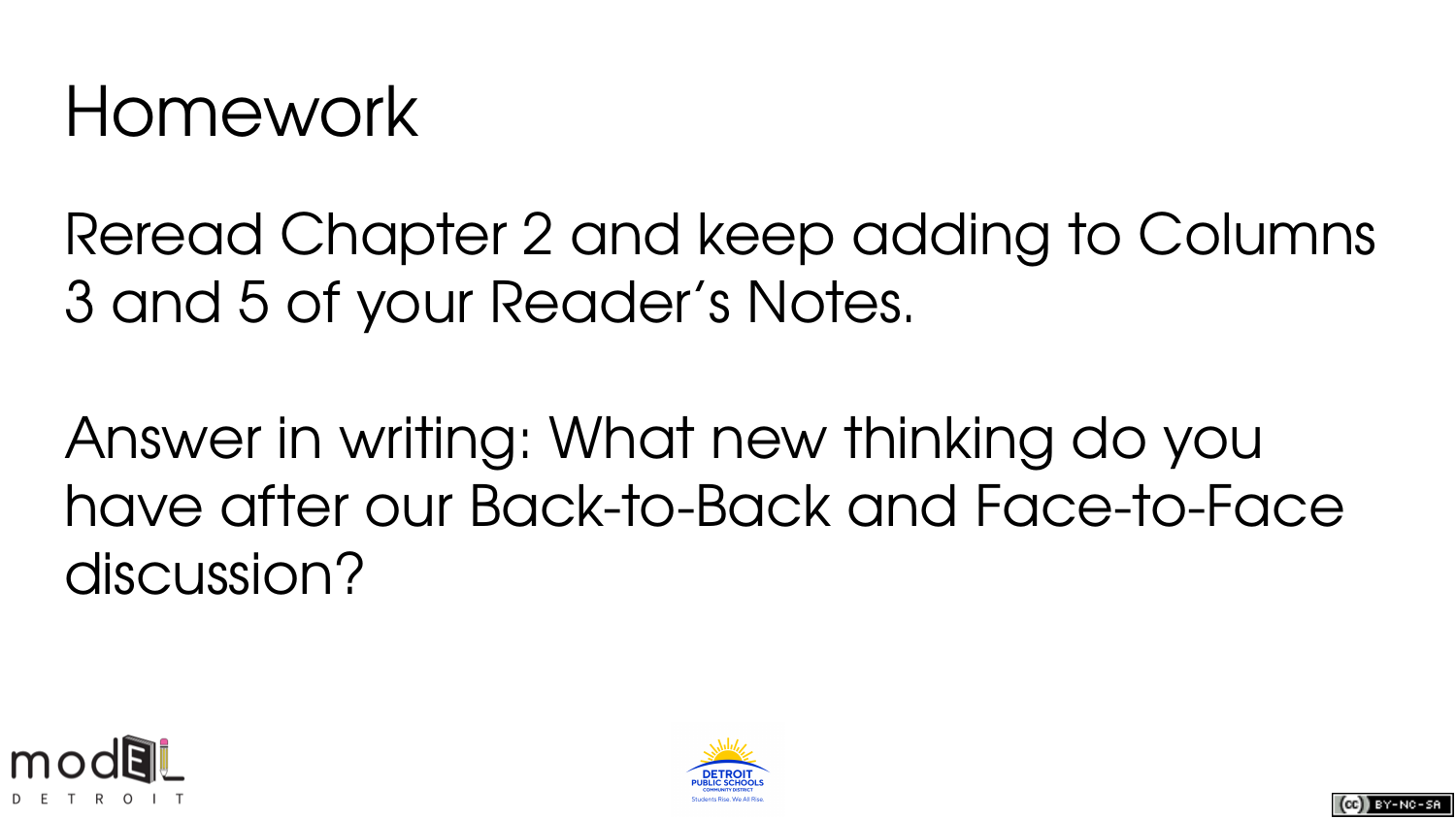

# Homework
Reread Chapter 2 and keep adding to Columns 3 and 5 of your Reader’s Notes.

Answer in writing: What new thinking do you have after our Back-to-Back and Face-to-Face discussion?